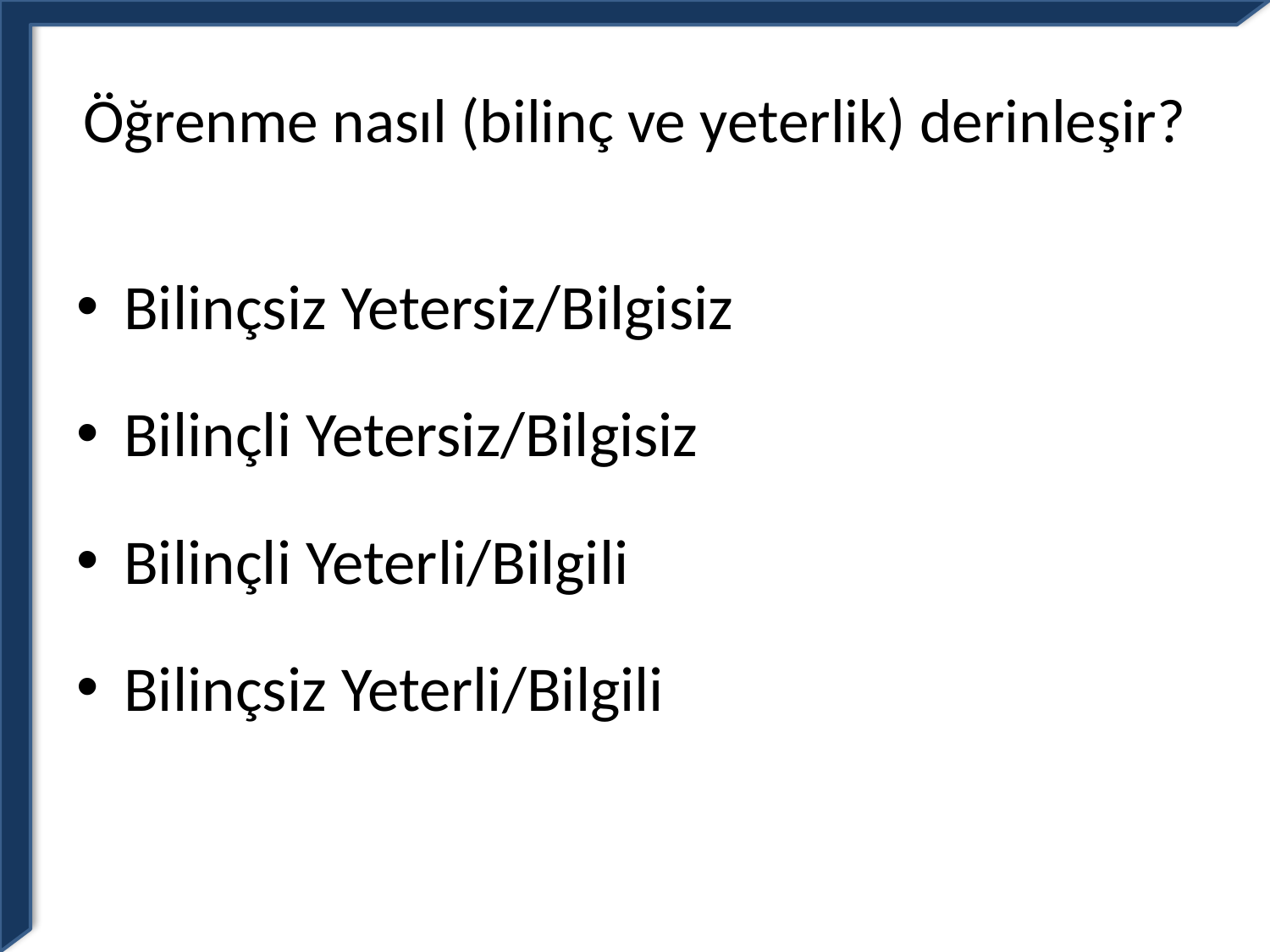

# Öğrenme nasıl (bilinç ve yeterlik) derinleşir?
Bilinçsiz Yetersiz/Bilgisiz
Bilinçli Yetersiz/Bilgisiz
Bilinçli Yeterli/Bilgili
Bilinçsiz Yeterli/Bilgili